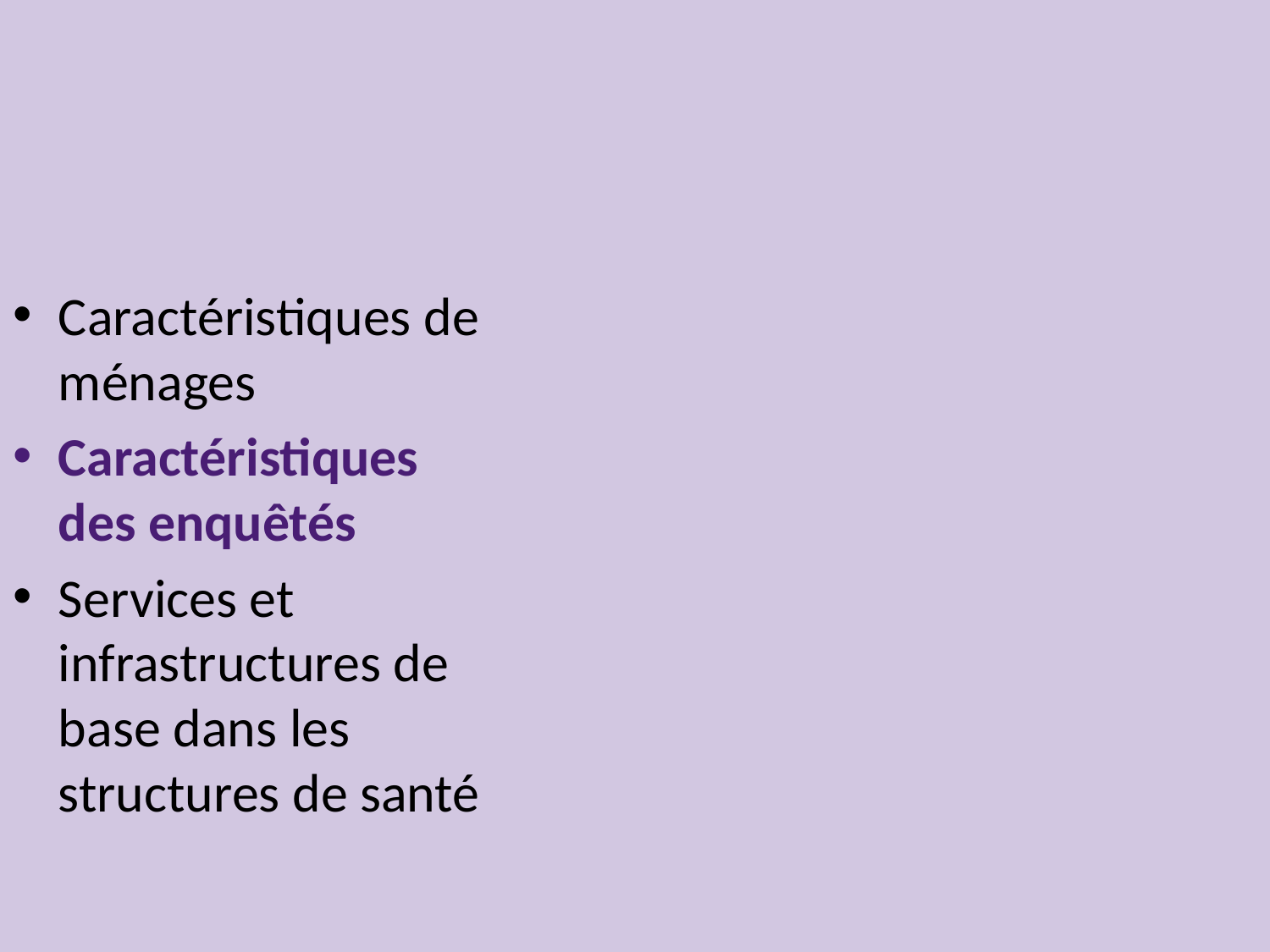

Caractéristiques de ménages
Caractéristiques des enquêtés
Services et infrastructures de base dans les structures de santé